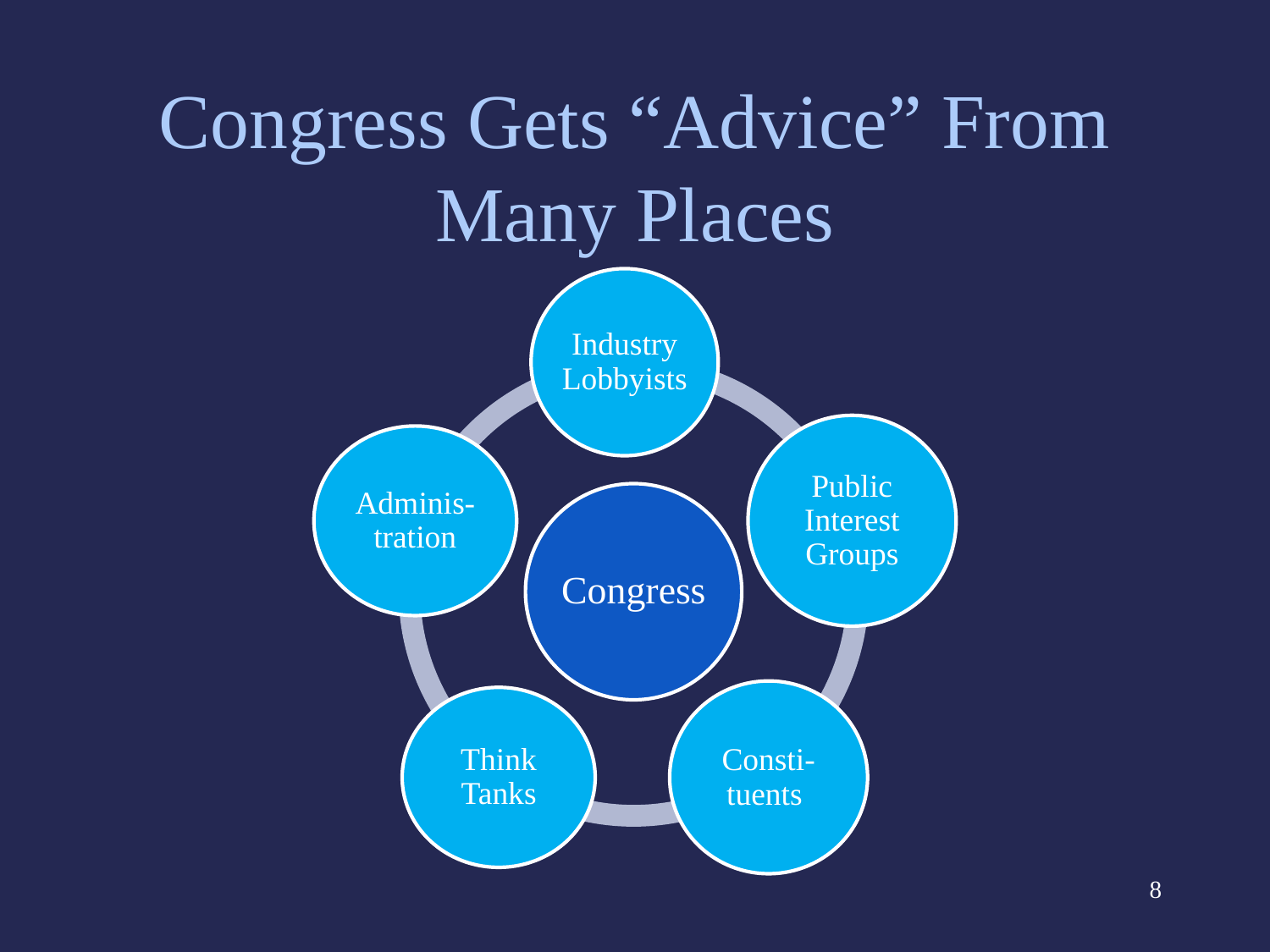

# Congress Gets “Advice” From Many Places
Congress
Industry Lobbyists
Public Interest Groups
Consti-tuents
Think Tanks
Adminis-tration
8